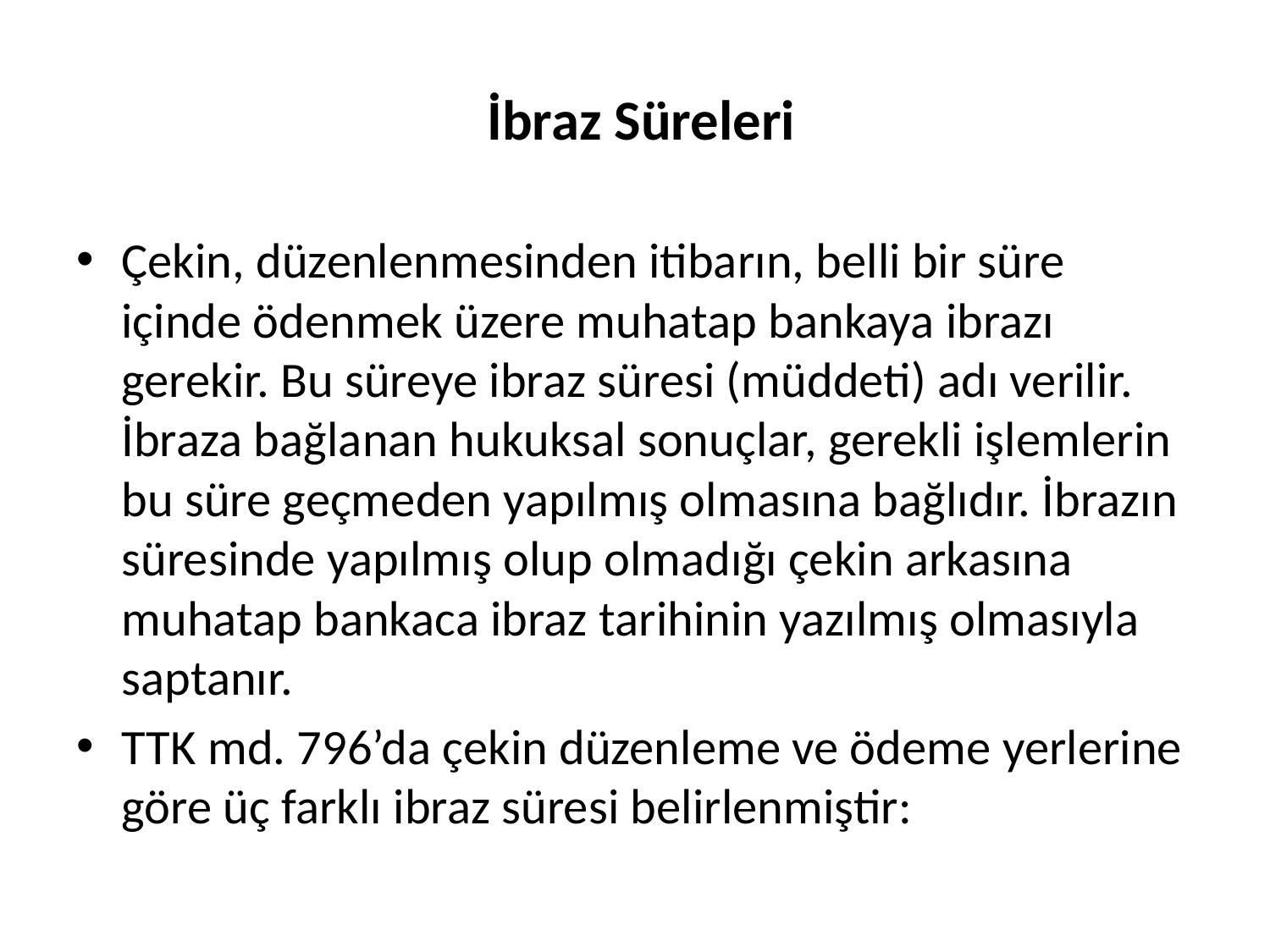

# İbraz Süreleri
Çekin, düzenlenmesinden itibarın, belli bir süre içinde ödenmek üzere muhatap bankaya ibrazı gerekir. Bu süreye ibraz süresi (müddeti) adı verilir. İbraza bağlanan hukuksal sonuçlar, gerekli işlemlerin bu süre geçmeden yapılmış olmasına bağlıdır. İbrazın süresinde yapılmış olup olmadığı çekin arkasına muhatap bankaca ibraz tarihinin yazılmış olmasıyla saptanır.
TTK md. 796’da çekin düzenleme ve ödeme yerlerine göre üç farklı ibraz süresi belirlenmiştir: